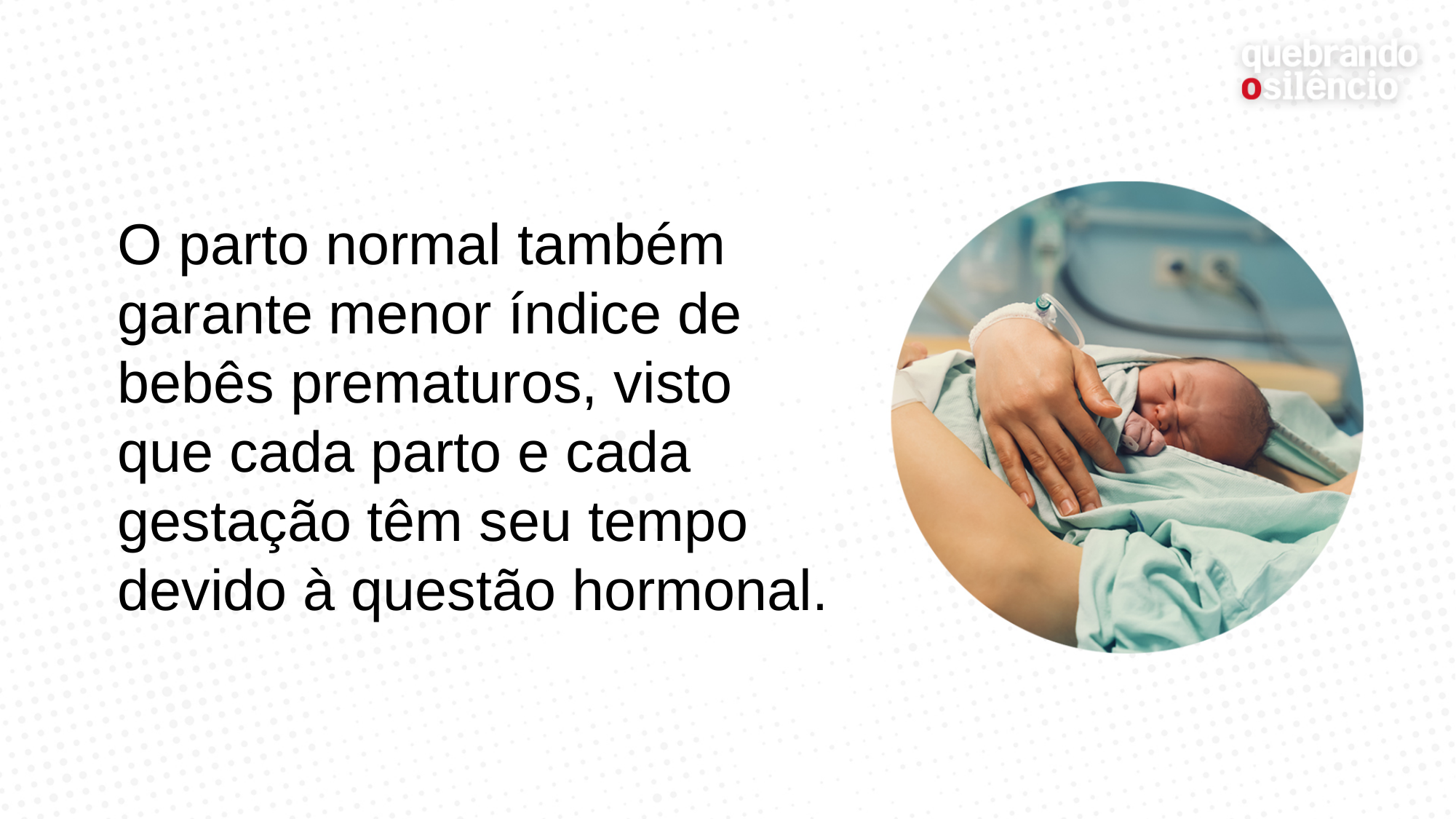

# O parto normal também garante menor índice de bebês prematuros, visto que cada parto e cada gestação têm seu tempo devido à questão hormonal.